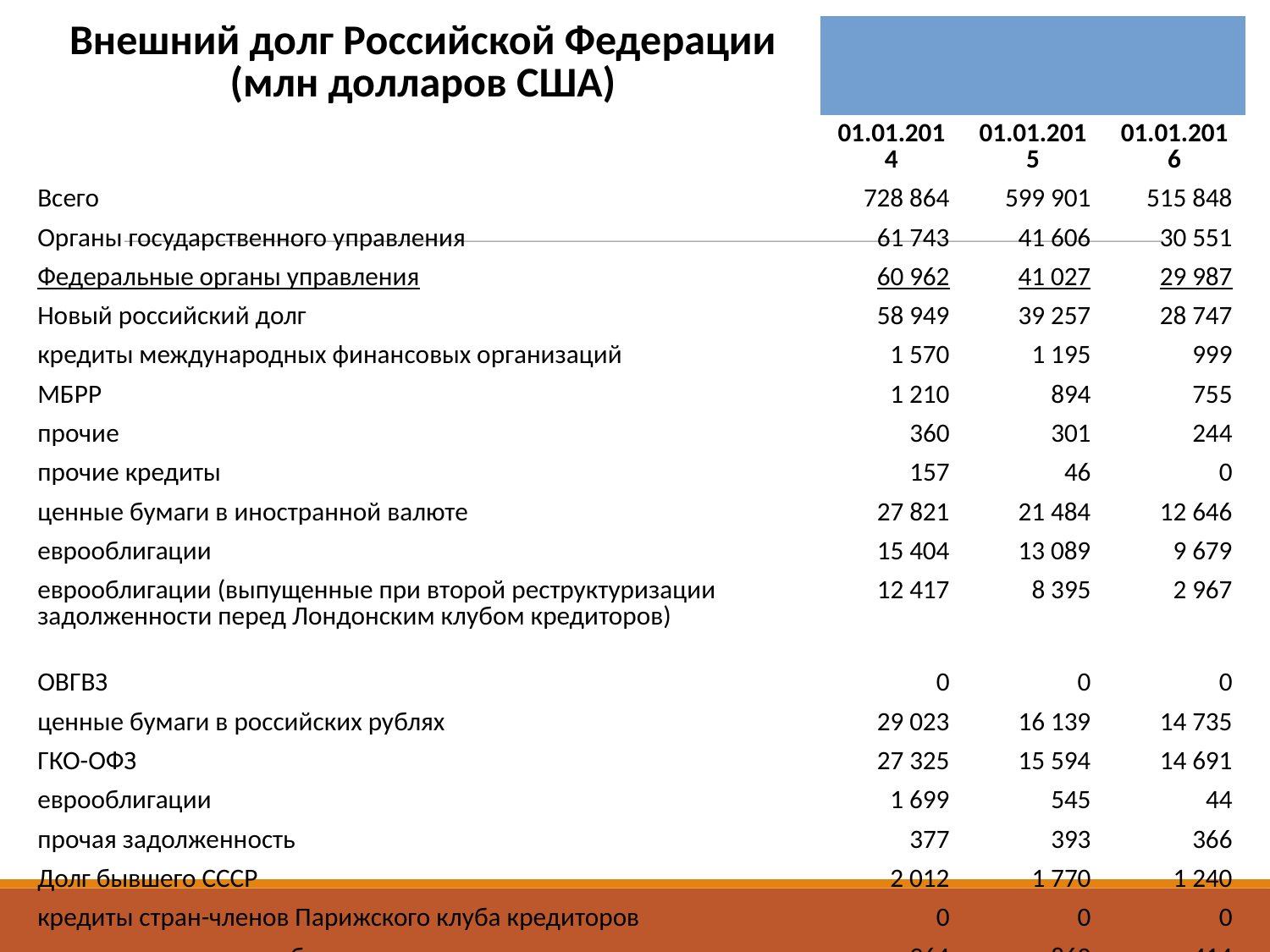

| Внешний долг Российской Федерации (млн долларов США) |
| --- |
|  | 01.01.2014 | 01.01.2015 | 01.01.2016 |
| Всего | 728 864 | 599 901 | 515 848 |
| Органы государственного управления | 61 743 | 41 606 | 30 551 |
| Федеральные органы управления | 60 962 | 41 027 | 29 987 |
| Новый российский долг | 58 949 | 39 257 | 28 747 |
| кредиты международных финансовых организаций | 1 570 | 1 195 | 999 |
| МБРР | 1 210 | 894 | 755 |
| прочие | 360 | 301 | 244 |
| прочие кредиты | 157 | 46 | 0 |
| ценные бумаги в иностранной валюте | 27 821 | 21 484 | 12 646 |
| еврооблигации | 15 404 | 13 089 | 9 679 |
| еврооблигации (выпущенные при второй реструктуризации задолженности перед Лондонским клубом кредиторов) | 12 417 | 8 395 | 2 967 |
| ОВГВЗ | 0 | 0 | 0 |
| ценные бумаги в российских рублях | 29 023 | 16 139 | 14 735 |
| ГКО-ОФЗ | 27 325 | 15 594 | 14 691 |
| еврооблигации | 1 699 | 545 | 44 |
| прочая задолженность | 377 | 393 | 366 |
| Долг бывшего СССР | 2 012 | 1 770 | 1 240 |
| кредиты стран-членов Парижского клуба кредиторов | 0 | 0 | 0 |
| задолженность перед бывшими социалистическими странами | 964 | 862 | 414 |
| задолженность перед прочими официальными кредиторами | 1 026 | 887 | 805 |
| ОВГВЗ | 0 | 0 | 0 |
| прочая задолженность | 22 | 21 | 21 |